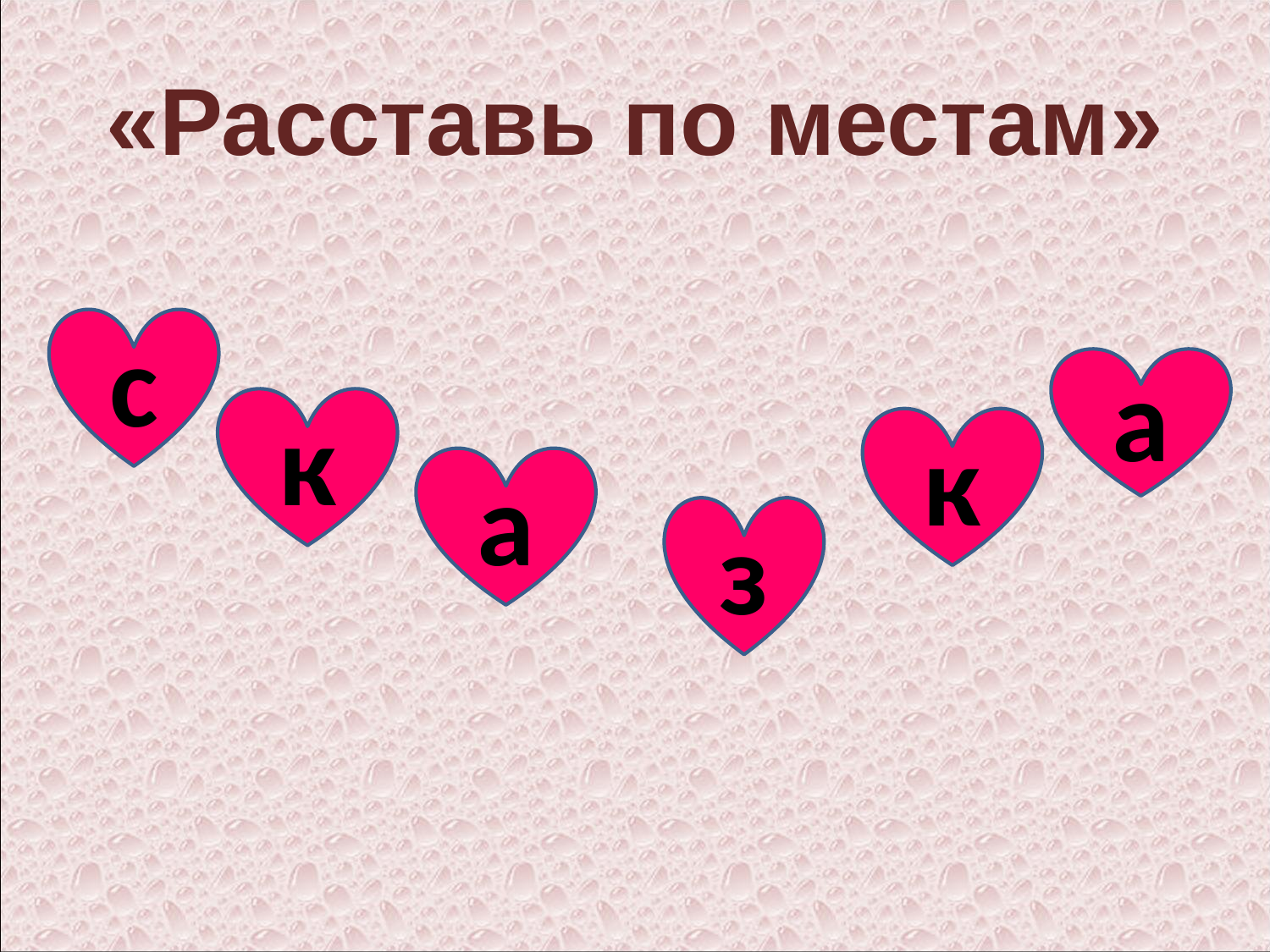

# «Расставь по местам»
с
а
к
к
а
з